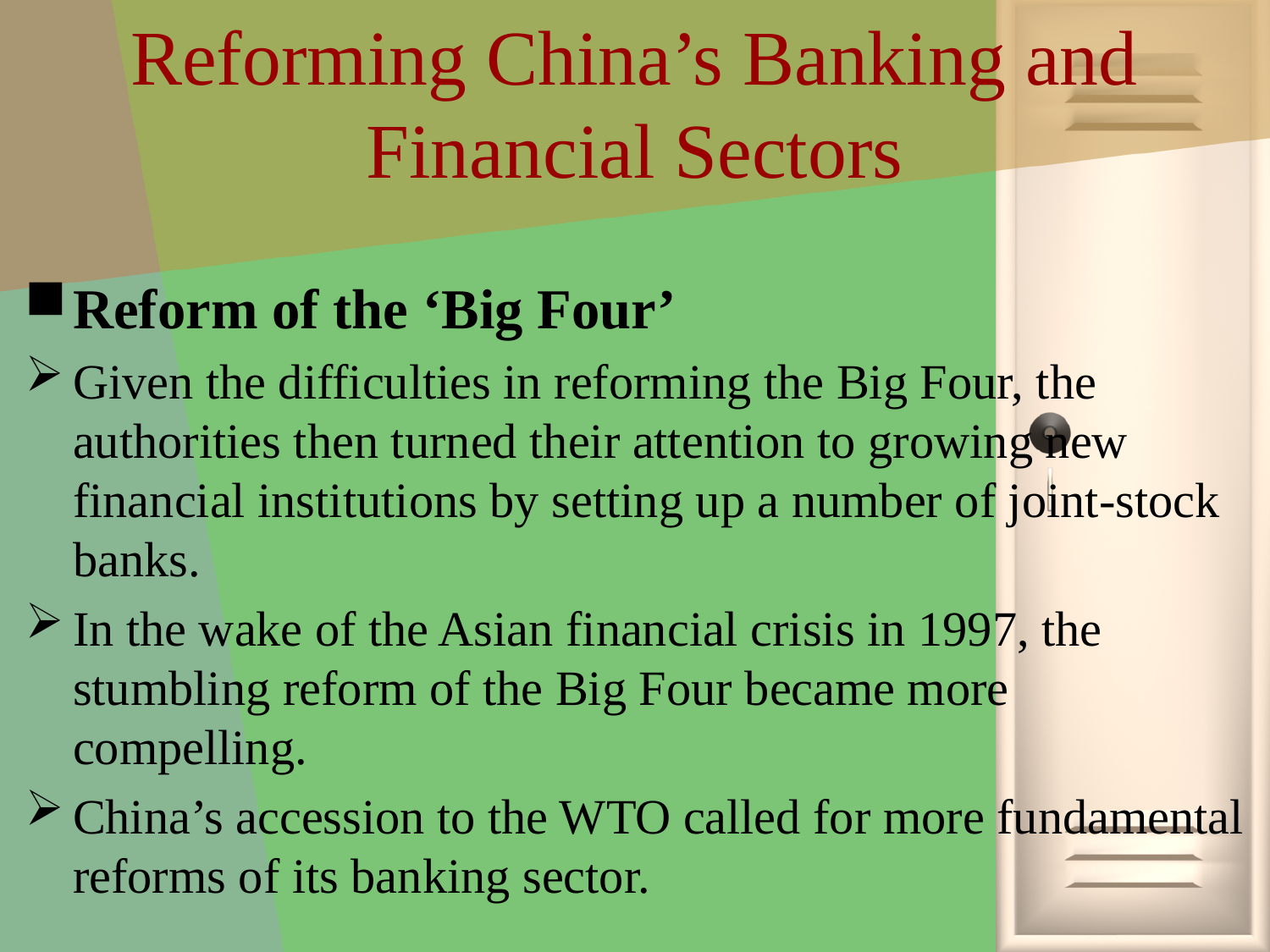

# Reforming China’s Banking and Financial Sectors
Reform of the ‘Big Four’
Given the difficulties in reforming the Big Four, the authorities then turned their attention to growing new financial institutions by setting up a number of joint-stock banks.
In the wake of the Asian financial crisis in 1997, the stumbling reform of the Big Four became more compelling.
China’s accession to the WTO called for more fundamental reforms of its banking sector.